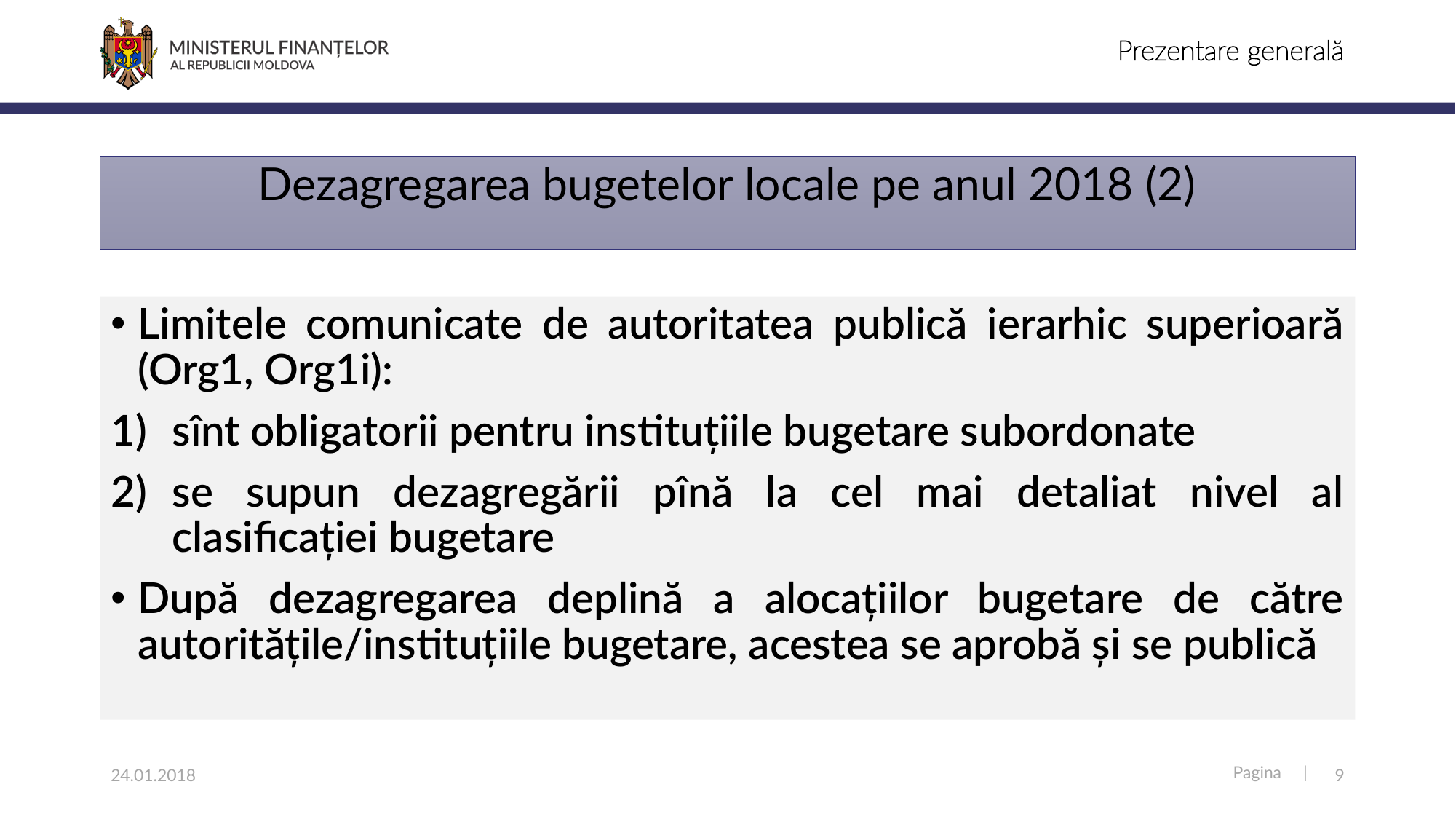

Prezentare generală
# Dezagregarea bugetelor locale pe anul 2018 (2)
Limitele comunicate de autoritatea publică ierarhic superioară (Org1, Org1i):
sînt obligatorii pentru instituțiile bugetare subordonate
se supun dezagregării pînă la cel mai detaliat nivel al clasificației bugetare
După dezagregarea deplină a alocațiilor bugetare de către autoritățile/instituțiile bugetare, acestea se aprobă și se publică
24.01.2018
9